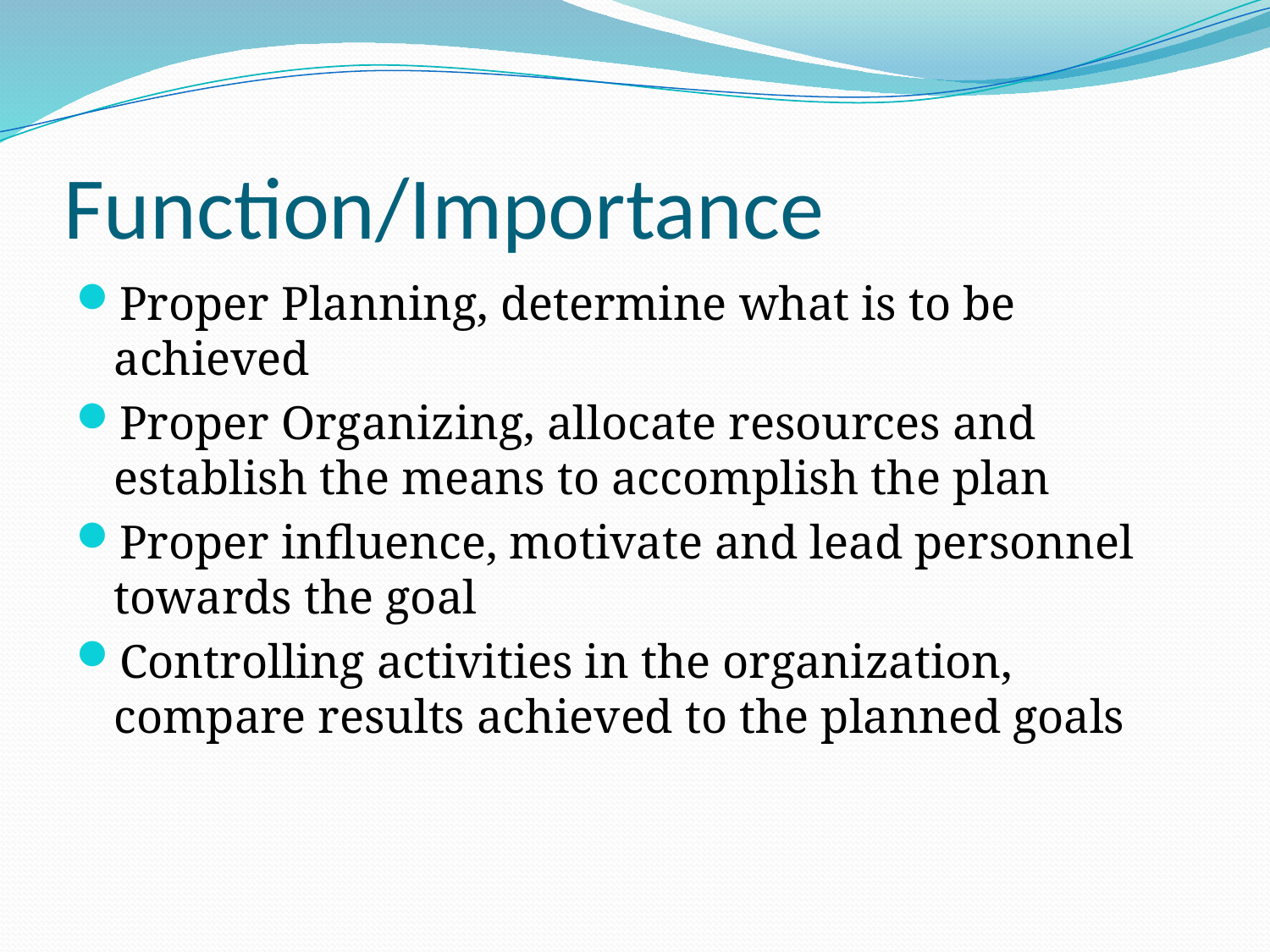

# Function/Importance
Proper Planning, determine what is to be achieved
Proper Organizing, allocate resources and establish the means to accomplish the plan
Proper influence, motivate and lead personnel towards the goal
Controlling activities in the organization, compare results achieved to the planned goals